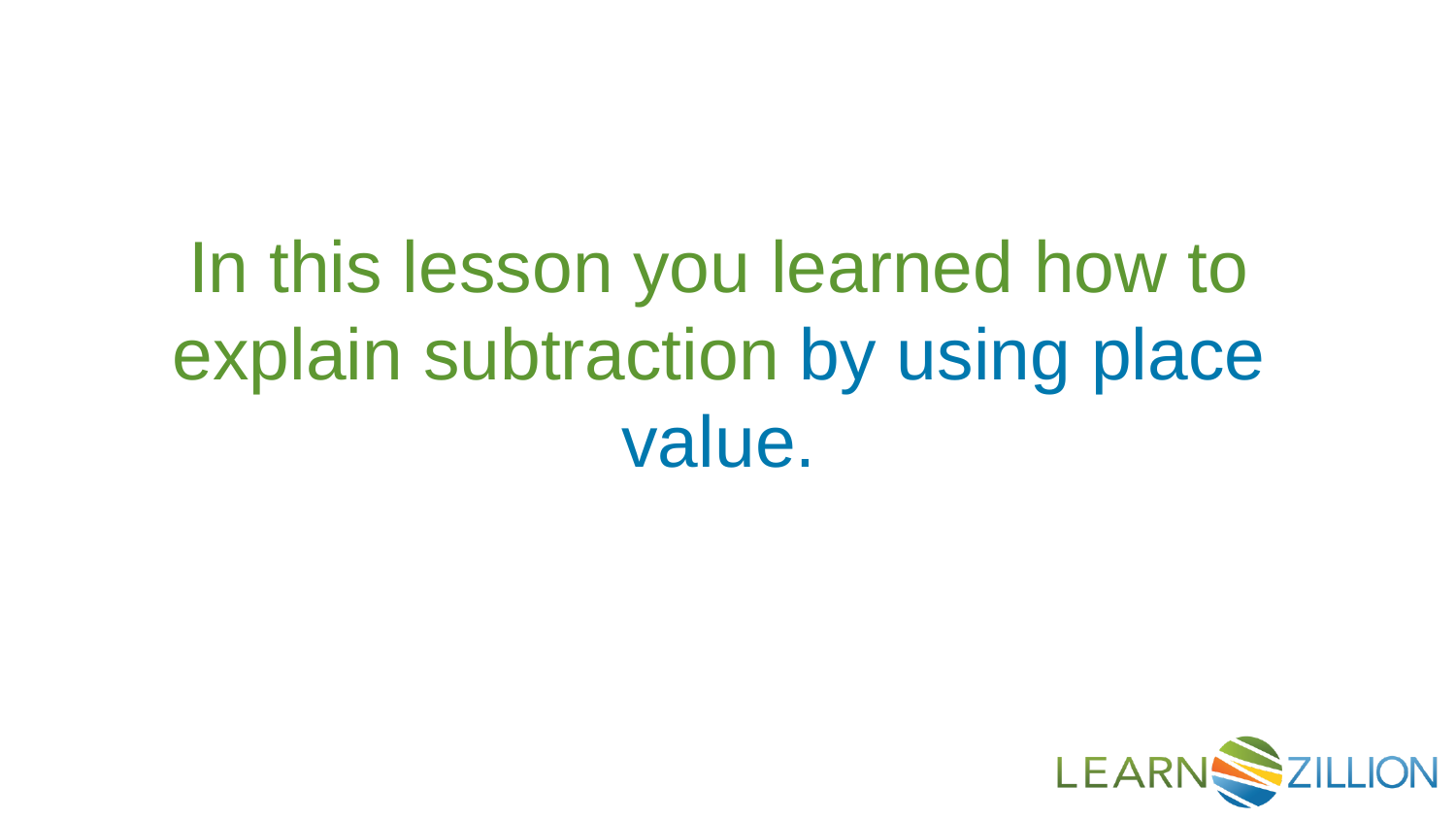

In this lesson you learned how to explain subtraction by using place value.